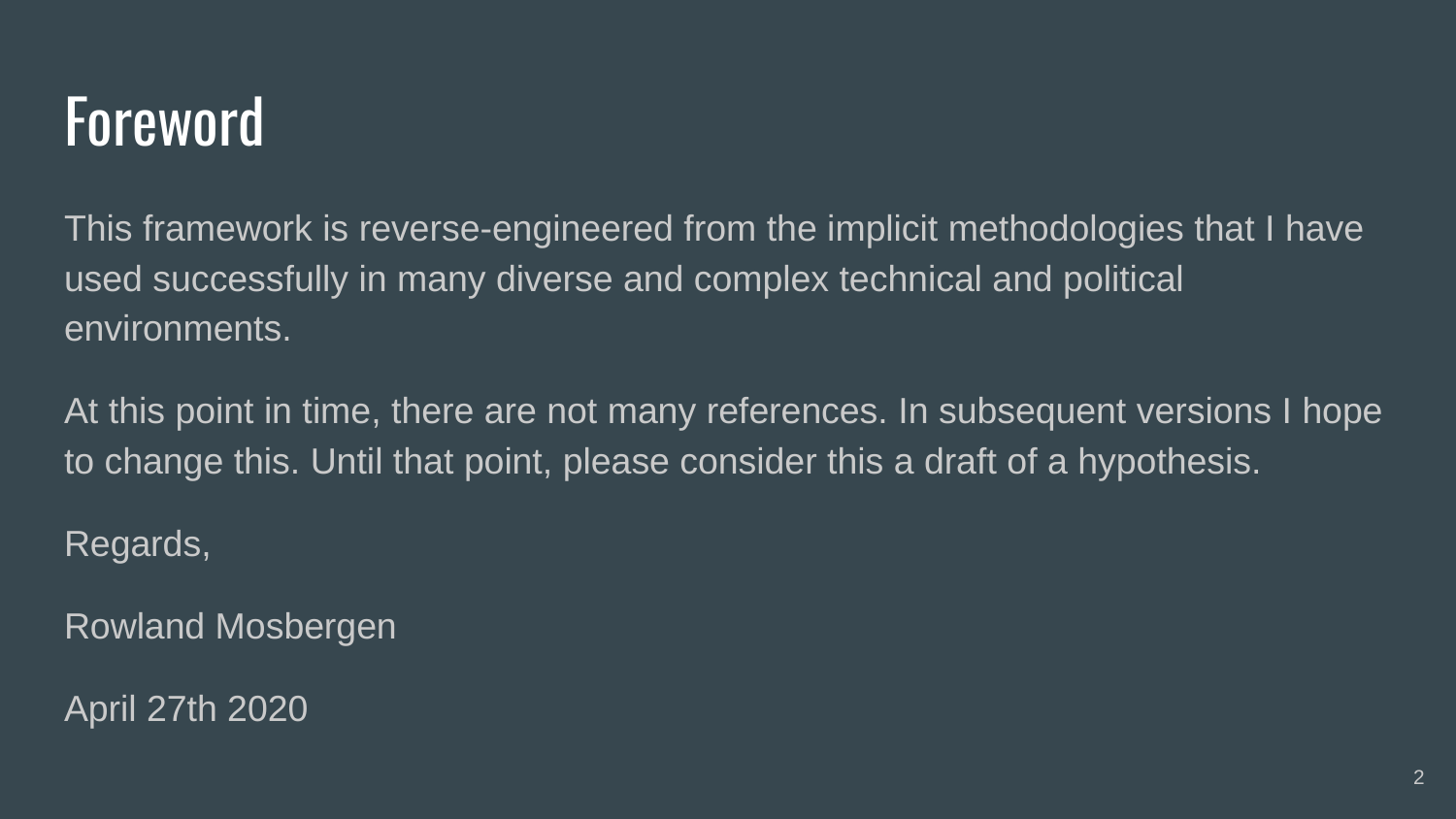

# Foreword
This framework is reverse-engineered from the implicit methodologies that I have used successfully in many diverse and complex technical and political environments.
At this point in time, there are not many references. In subsequent versions I hope to change this. Until that point, please consider this a draft of a hypothesis.
Regards,
Rowland Mosbergen
April 27th 2020
2